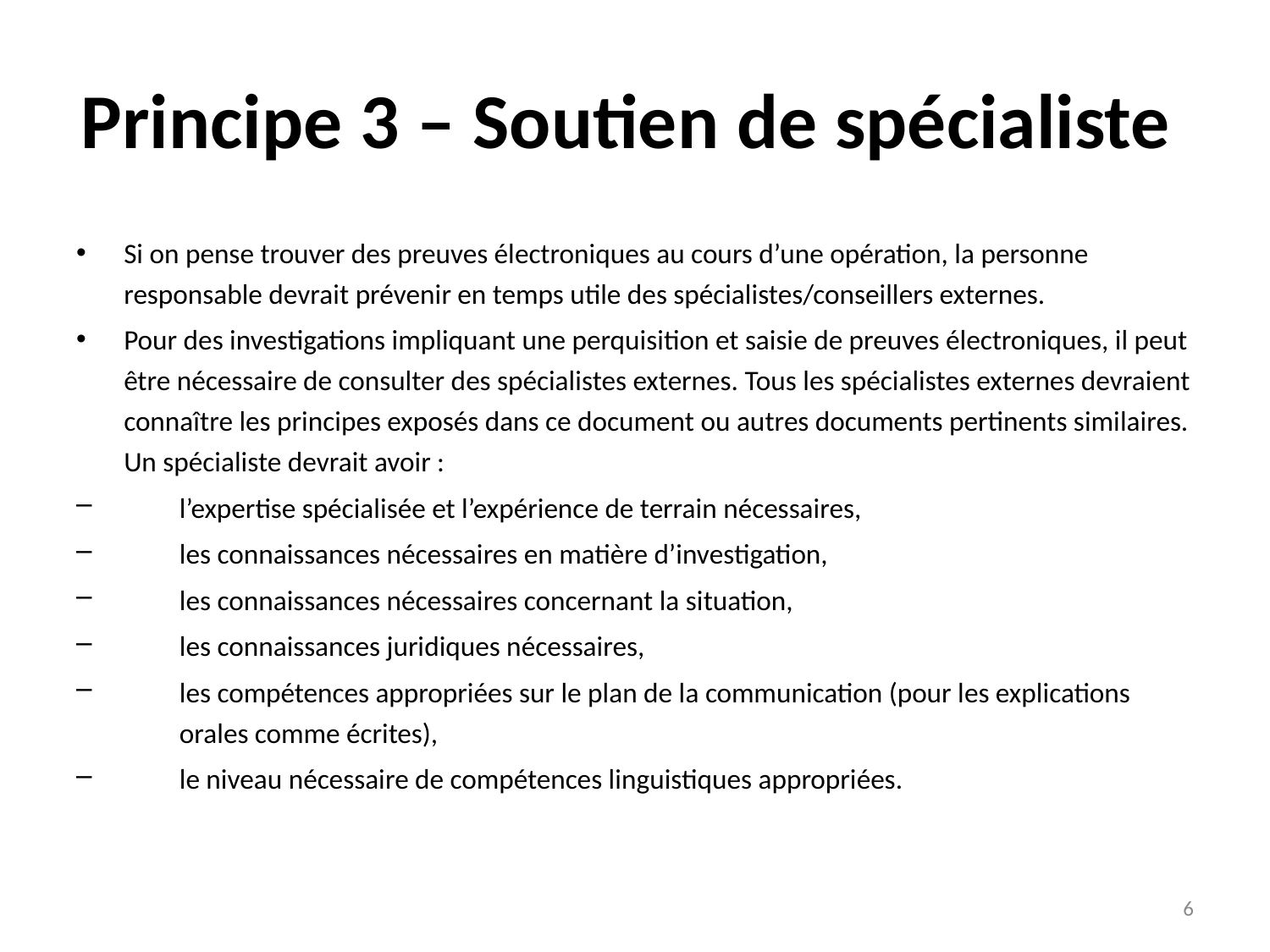

# Principe 3 – Soutien de spécialiste
Si on pense trouver des preuves électroniques au cours d’une opération, la personne responsable devrait prévenir en temps utile des spécialistes/conseillers externes.
Pour des investigations impliquant une perquisition et saisie de preuves électroniques, il peut être nécessaire de consulter des spécialistes externes. Tous les spécialistes externes devraient connaître les principes exposés dans ce document ou autres documents pertinents similaires. Un spécialiste devrait avoir :
l’expertise spécialisée et l’expérience de terrain nécessaires,
les connaissances nécessaires en matière d’investigation,
les connaissances nécessaires concernant la situation,
les connaissances juridiques nécessaires,
les compétences appropriées sur le plan de la communication (pour les explications orales comme écrites),
le niveau nécessaire de compétences linguistiques appropriées.

6